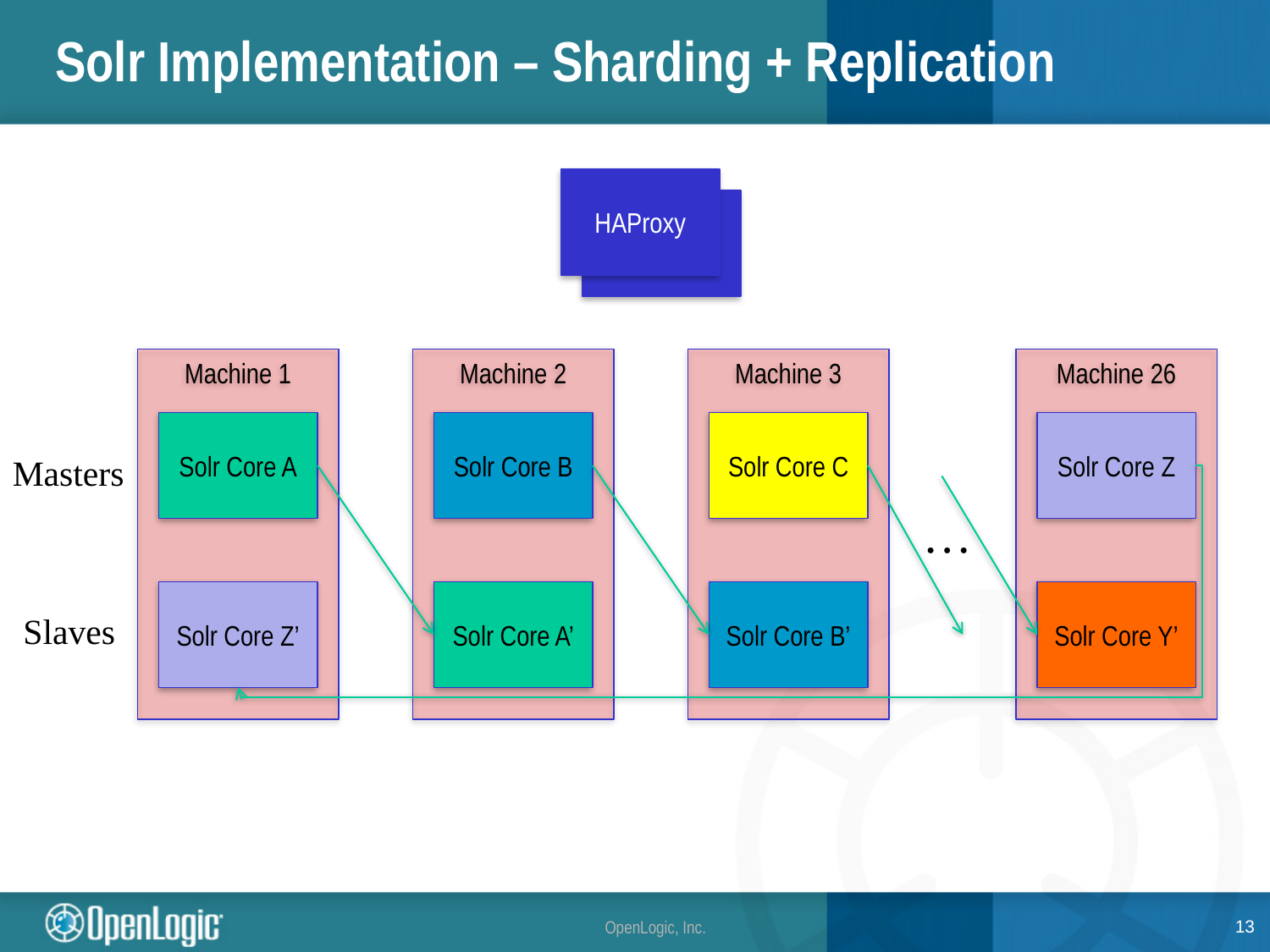

# Solr Implementation – Sharding + Replication
HAProxy
HAProxy
Machine 1
Machine 2
Machine 3
Machine 26
Solr Core A
Solr Core B
Solr Core C
Solr Core Z
Masters
…
Solr Core Z’
Solr Core A’
Solr Core B’
Solr Core Y’
Slaves
13